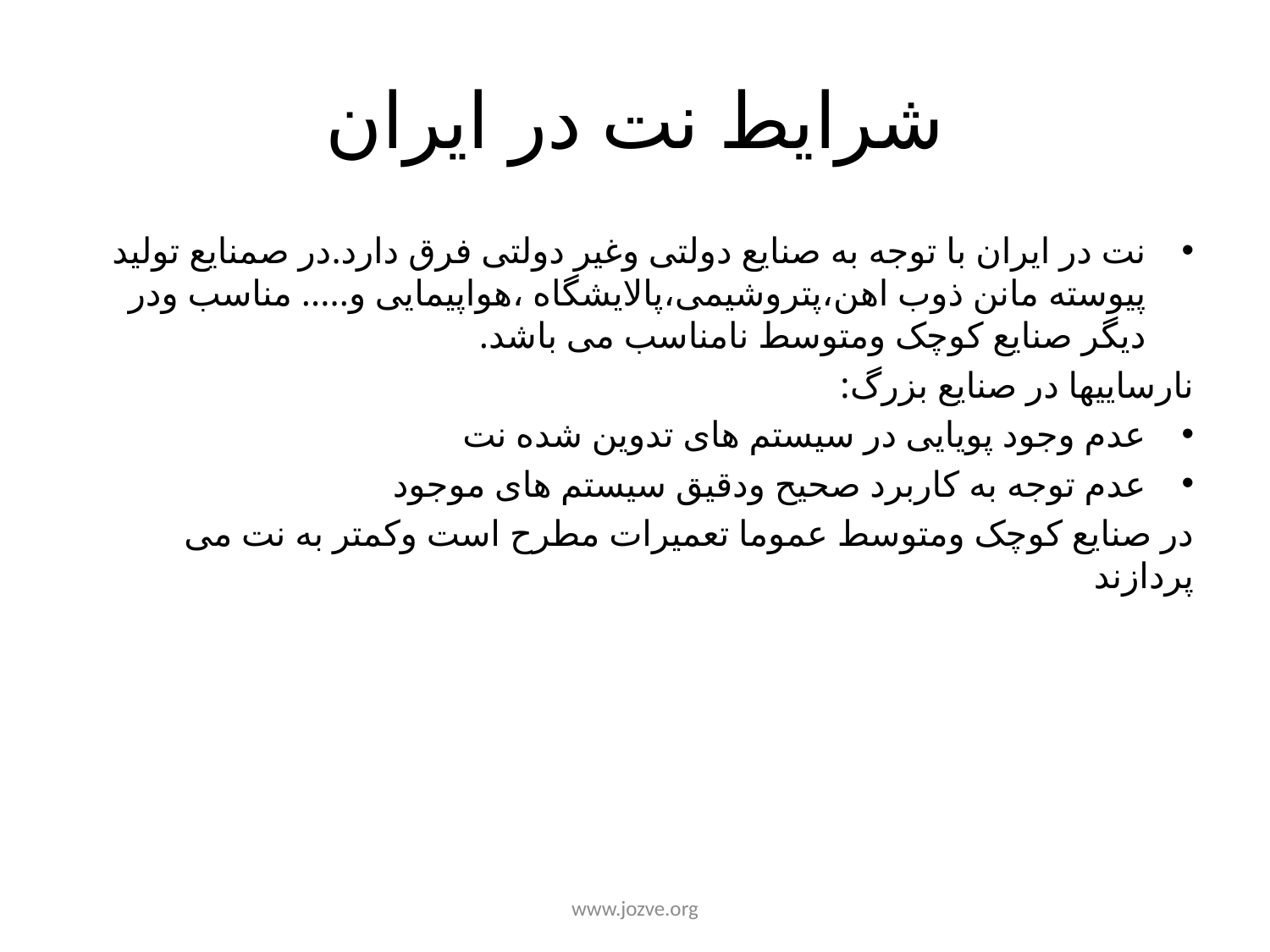

# شرایط نت در ایران
نت در ایران با توجه به صنایع دولتی وغیر دولتی فرق دارد.در صمنایع تولید پیوسته مانن ذوب اهن،پتروشیمی،پالایشگاه ،هواپیمایی و..... مناسب ودر دیگر صنایع کوچک ومتوسط نامناسب می باشد.
نارساییها در صنایع بزرگ:
عدم وجود پویایی در سیستم های تدوین شده نت
عدم توجه به کاربرد صحیح ودقیق سیستم های موجود
در صنایع کوچک ومتوسط عموما تعمیرات مطرح است وکمتر به نت می پردازند
www.jozve.org